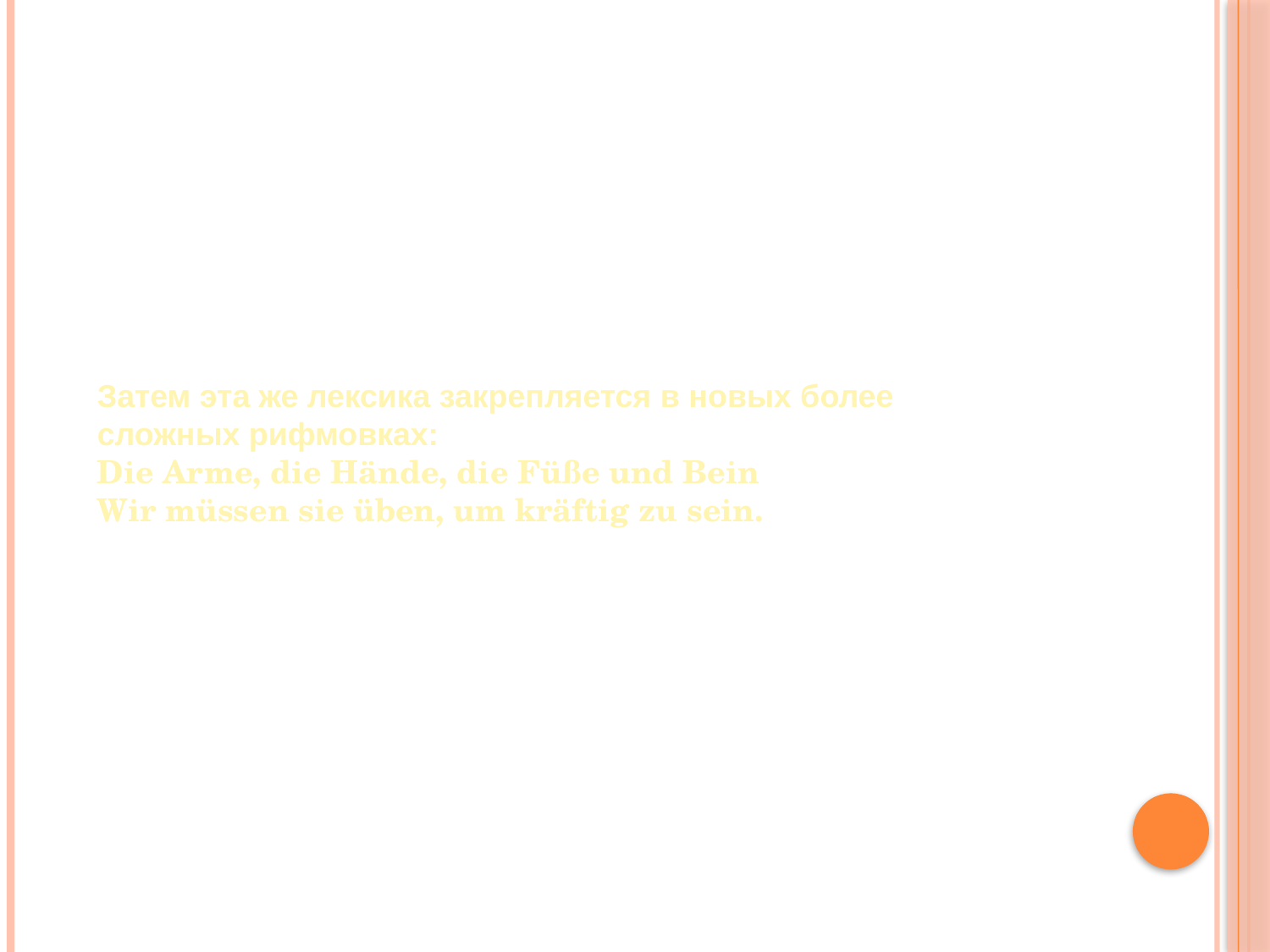

Затем эта же лексика закрепляется в новых более сложных рифмовках:
Die Arme, die Hände, die Füße und Bein
Wir müssen sie üben, um kräftig zu sein.